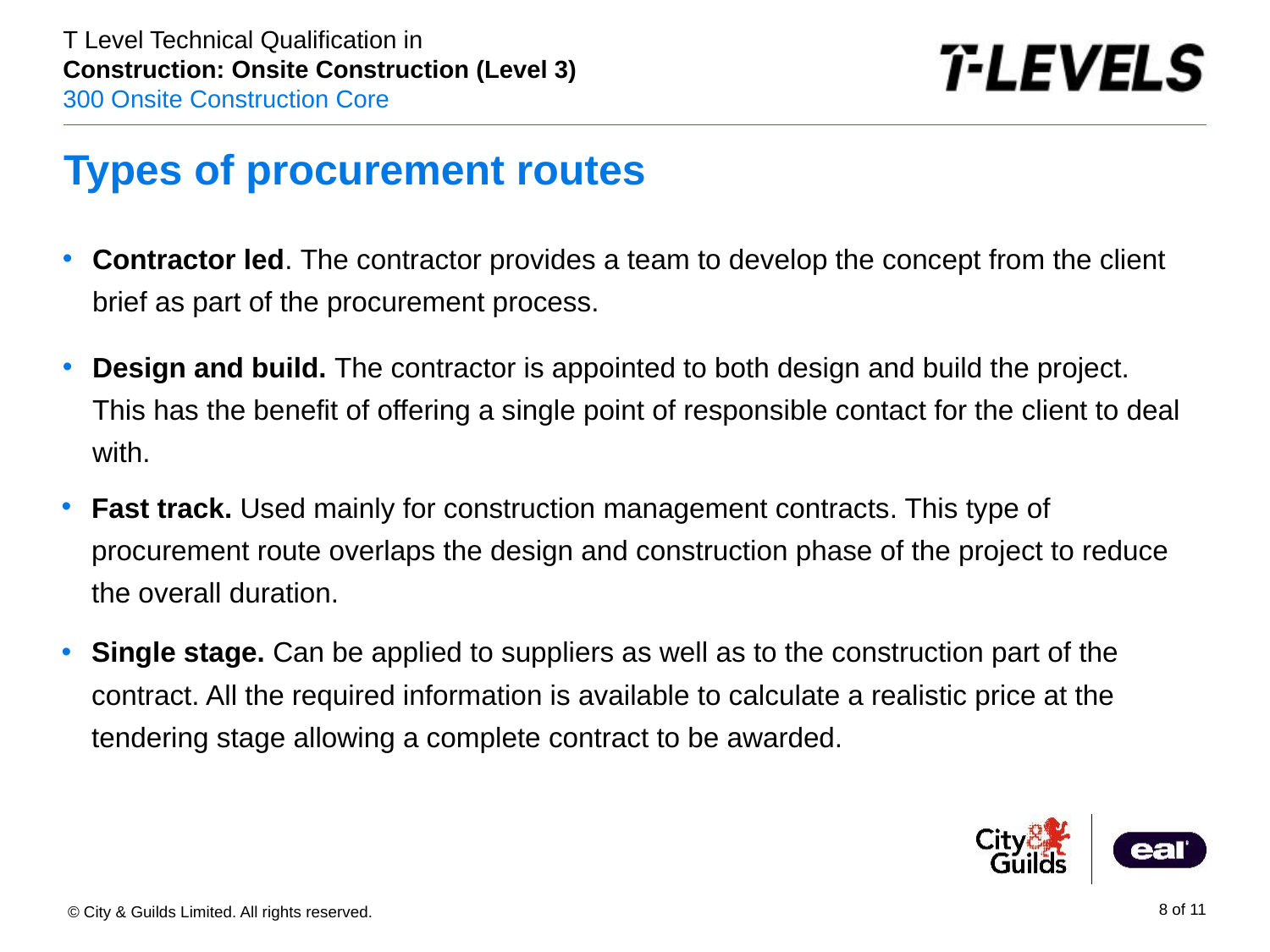

Types of procurement routes

Contractor led. The contractor provides a team to develop the concept from the client brief as part of the procurement process.
Design and build. The contractor is appointed to both design and build the project. This has the benefit of offering a single point of responsible contact for the client to deal with.
Fast track. Used mainly for construction management contracts. This type of procurement route overlaps the design and construction phase of the project to reduce the overall duration.
Single stage. Can be applied to suppliers as well as to the construction part of the contract. All the required information is available to calculate a realistic price at the tendering stage allowing a complete contract to be awarded.